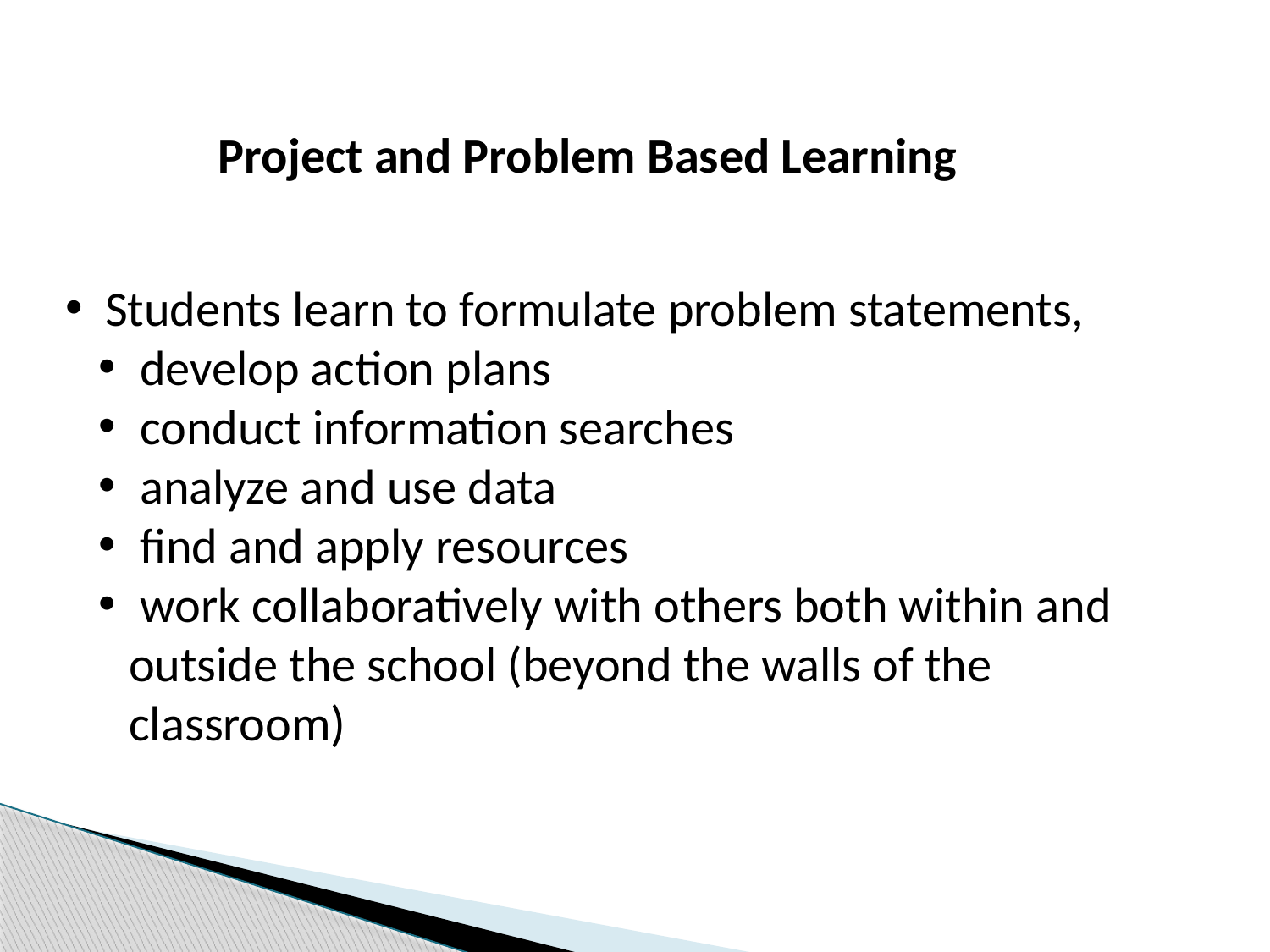

Project and Problem Based Learning

  Students learn to formulate problem statements,
 develop action plans
 conduct information searches
 analyze and use data
 find and apply resources
 work collaboratively with others both within and outside the school (beyond the walls of the classroom)